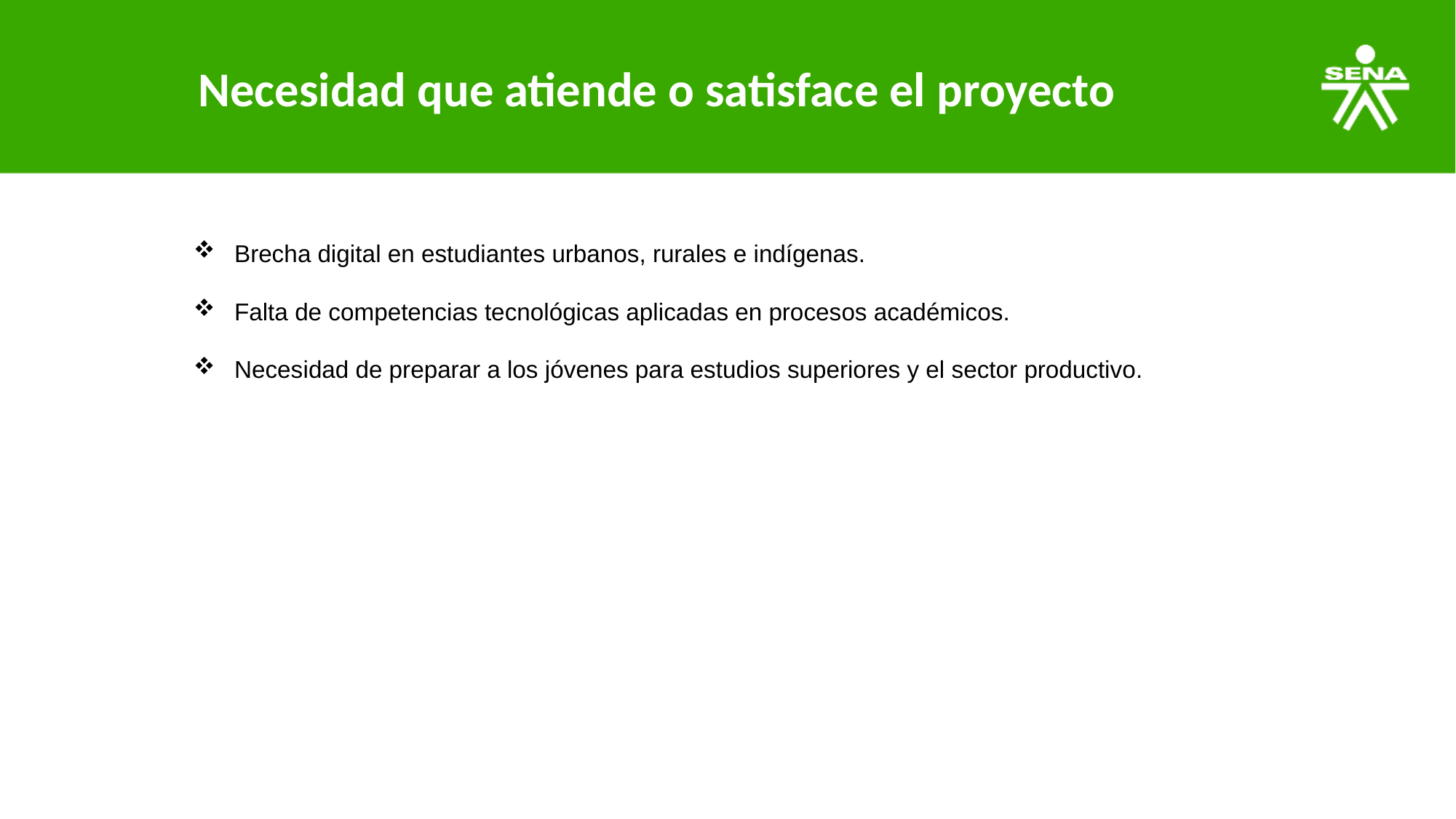

Necesidad que atiende o satisface el proyecto
 Brecha digital en estudiantes urbanos, rurales e indígenas.

 Falta de competencias tecnológicas aplicadas en procesos académicos.

 Necesidad de preparar a los jóvenes para estudios superiores y el sector productivo.